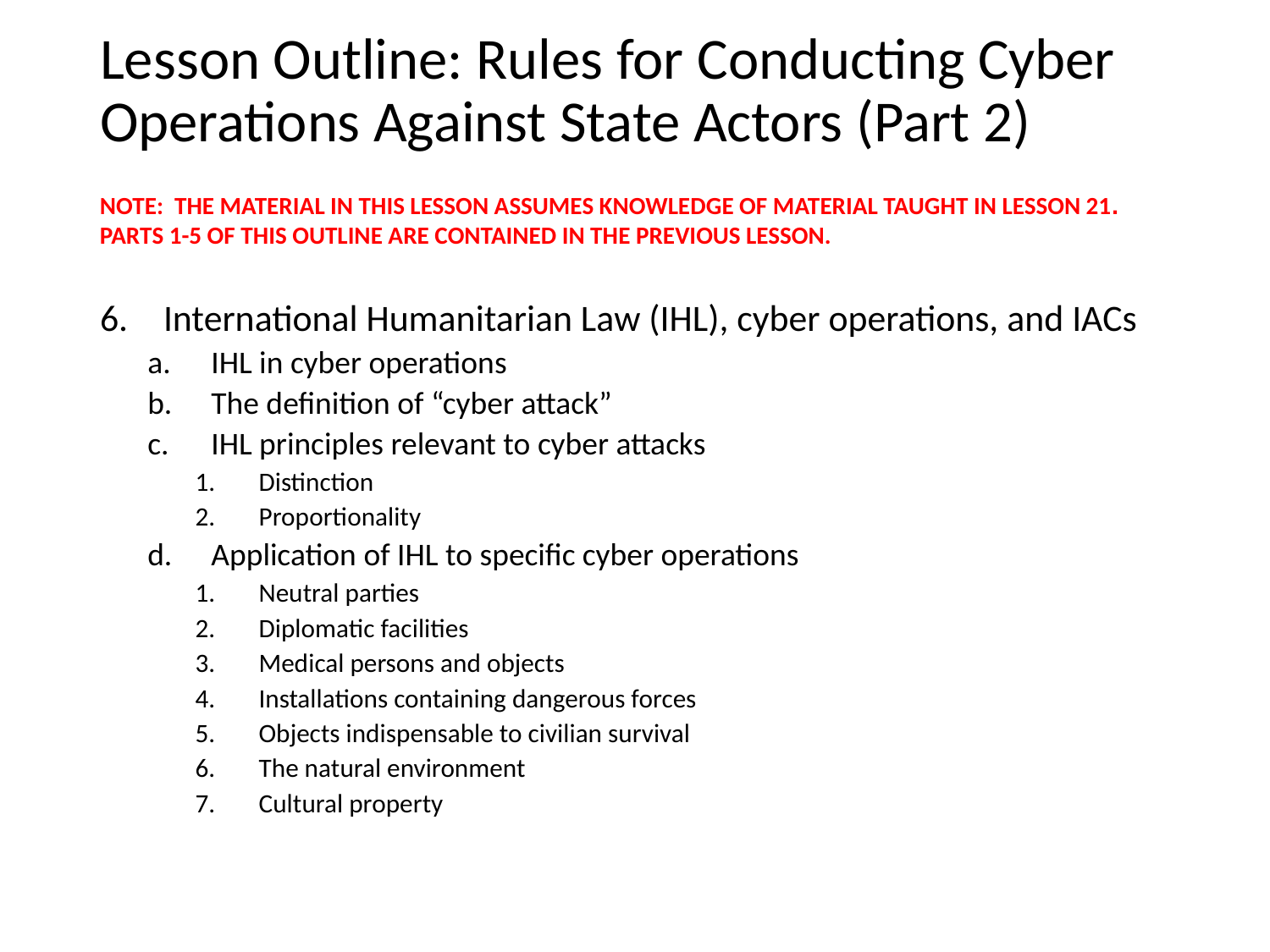

# Lesson Outline: Rules for Conducting Cyber Operations Against State Actors (Part 2)
NOTE:  THE MATERIAL IN THIS LESSON ASSUMES KNOWLEDGE OF MATERIAL TAUGHT IN LESSON 21.  PARTS 1-5 OF THIS OUTLINE ARE CONTAINED IN THE PREVIOUS LESSON.
International Humanitarian Law (IHL), cyber operations, and IACs
IHL in cyber operations
The definition of “cyber attack”
IHL principles relevant to cyber attacks
Distinction
Proportionality
Application of IHL to specific cyber operations
Neutral parties
Diplomatic facilities
Medical persons and objects
Installations containing dangerous forces
Objects indispensable to civilian survival
The natural environment
Cultural property